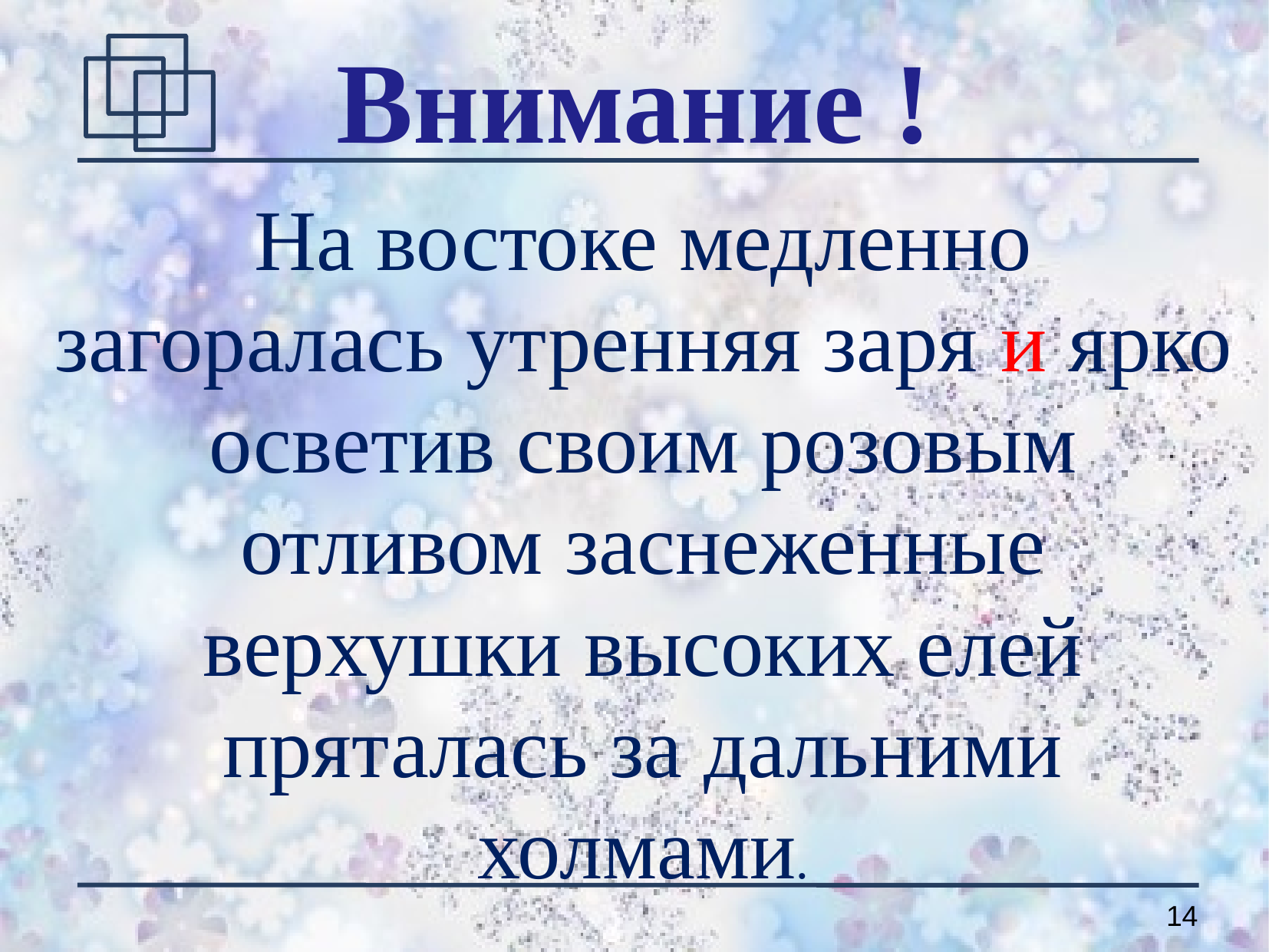

# Внимание !
На востоке медленно загоралась утренняя заря и ярко осветив своим розовым отливом заснеженные верхушки высоких елей пряталась за дальними холмами.